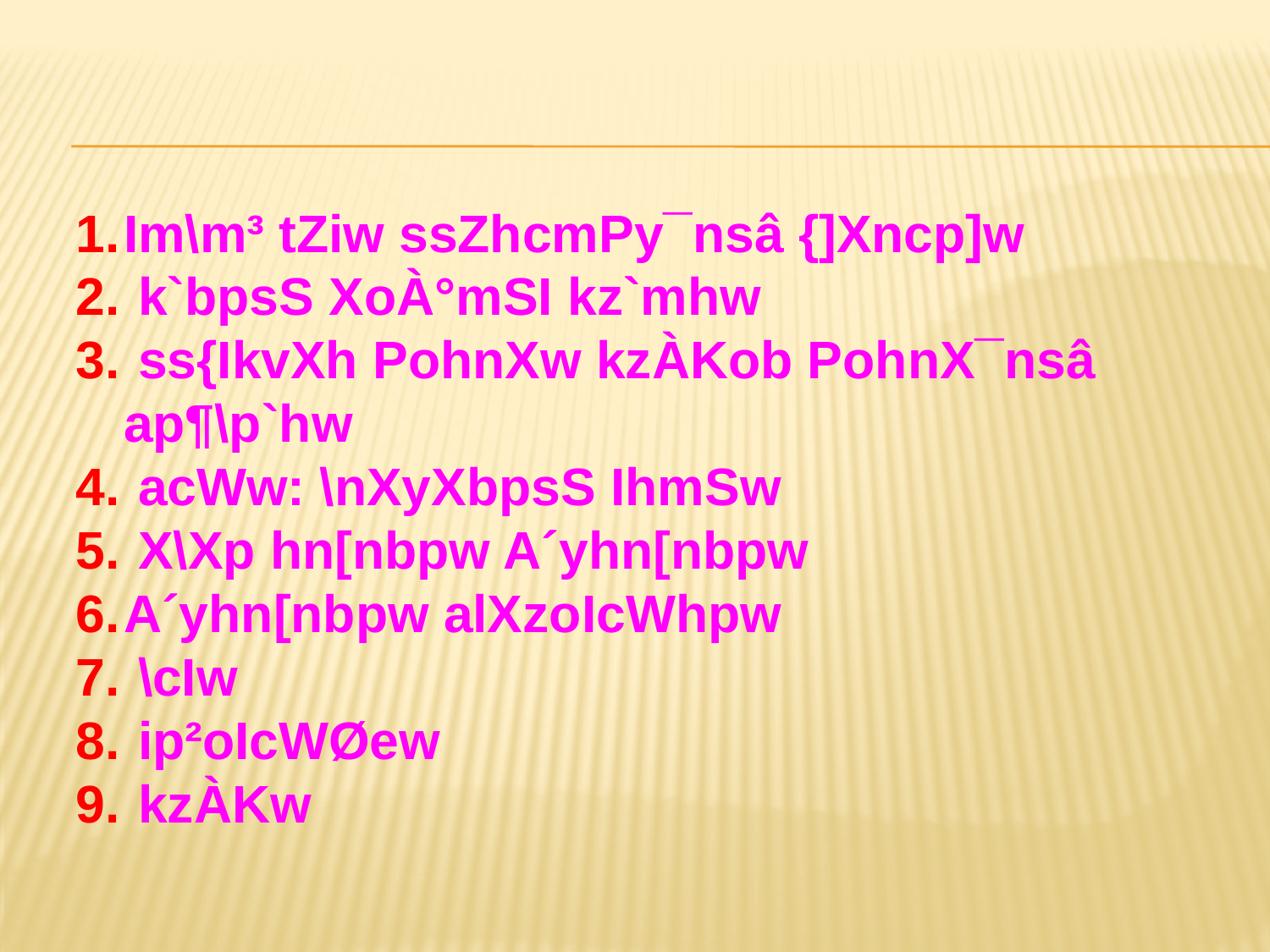

Im\m³ tZiw ssZhcmPy¯nsâ {]Xncp]w
 k`bpsS XoÀ°mSI kz`mhw
 ss{IkvXh PohnXw kzÀKob PohnX¯nsâ ap¶\p`hw
 acWw: \nXyXbpsS IhmSw
 X\Xp hn[nbpw A´yhn[nbpw
A´yhn[nbpw alXzoIcWhpw
 \cIw
 ip²oIcWØew
 kzÀKw